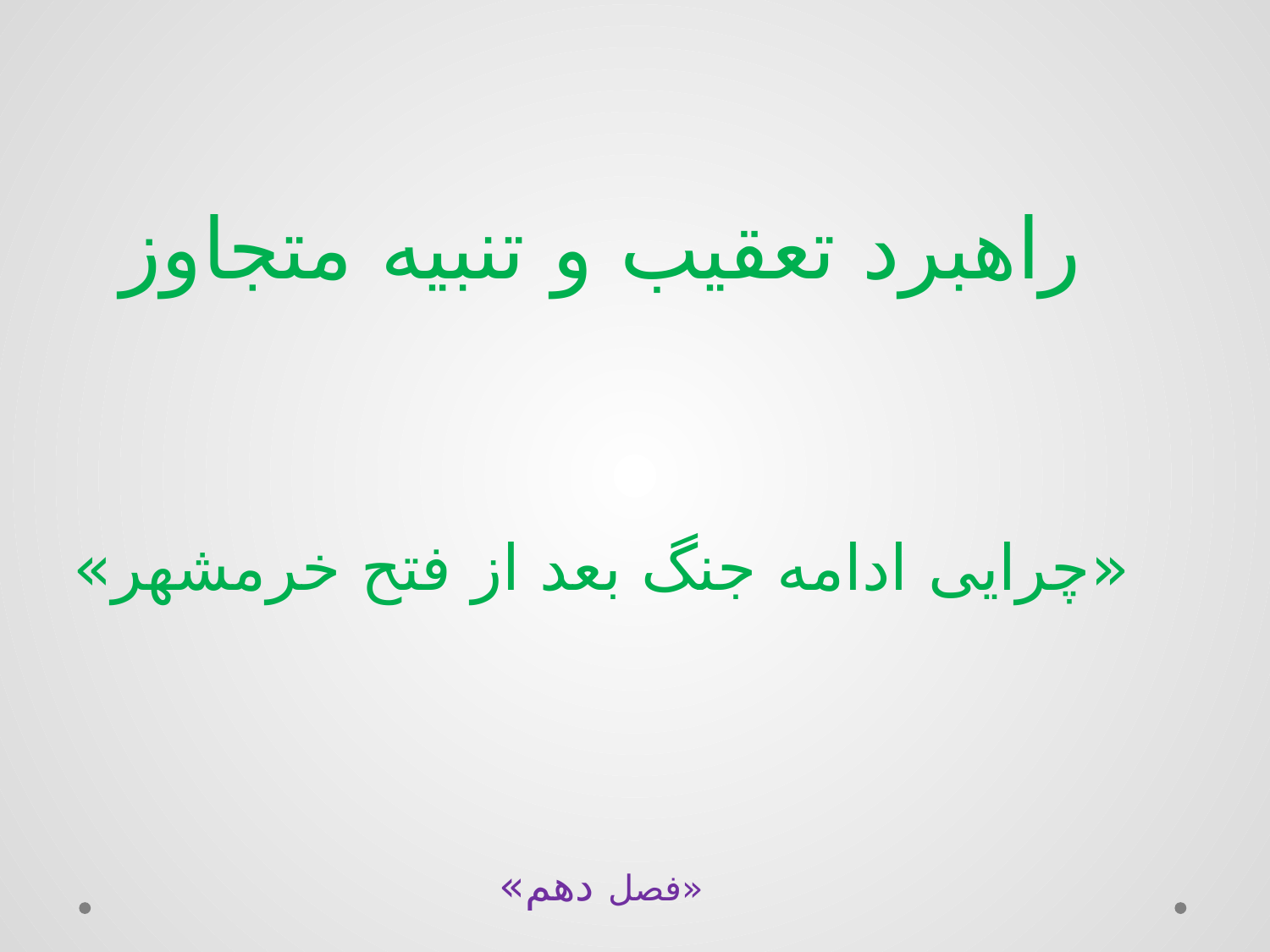

# راهبرد تعقیب و تنبیه متجاوز «چرایی ادامه جنگ بعد از فتح خرمشهر» «فصل دهم»